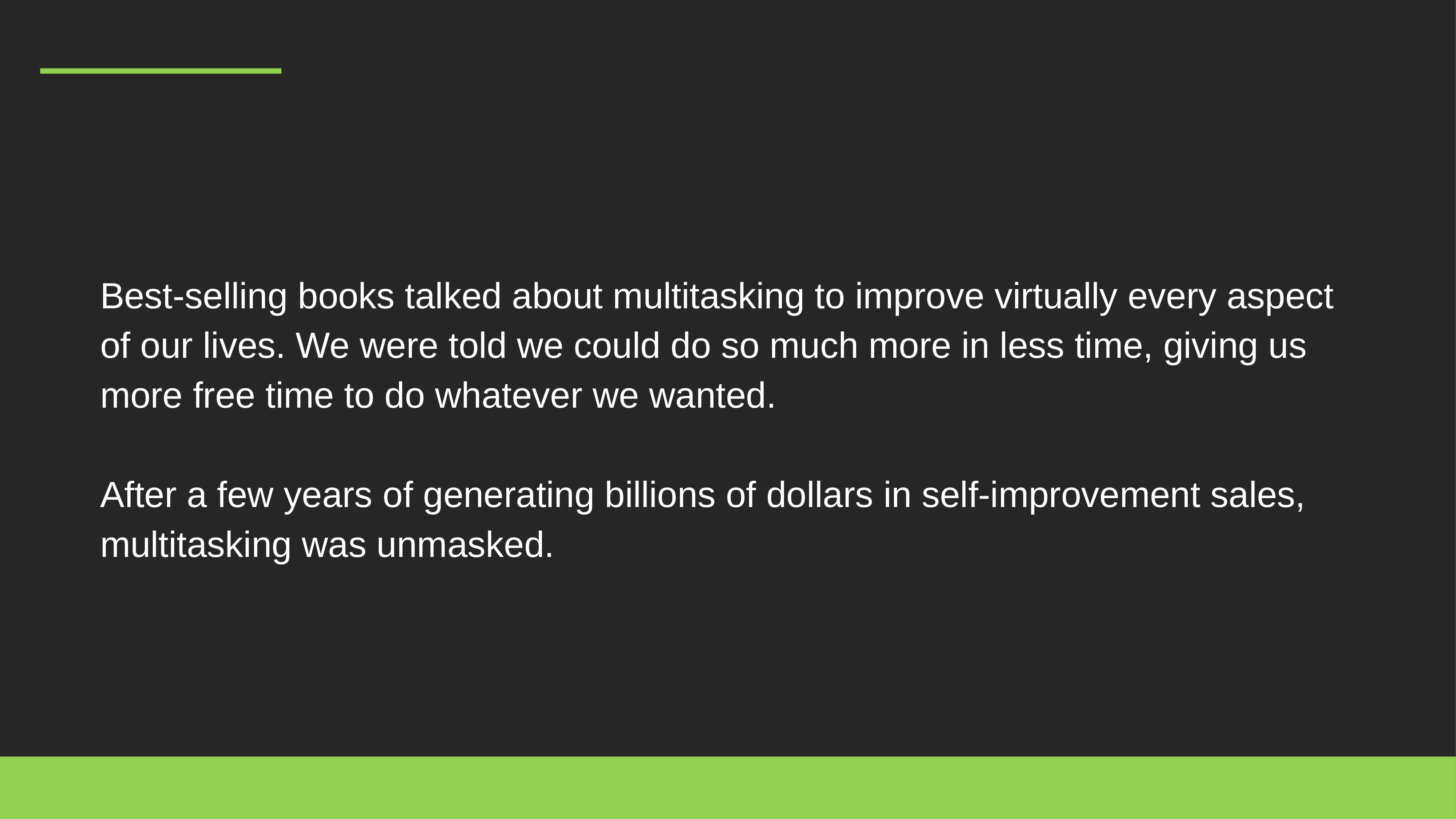

Best-selling books talked about multitasking to improve virtually every aspect of our lives. We were told we could do so much more in less time, giving us more free time to do whatever we wanted.

After a few years of generating billions of dollars in self-improvement sales, multitasking was unmasked.